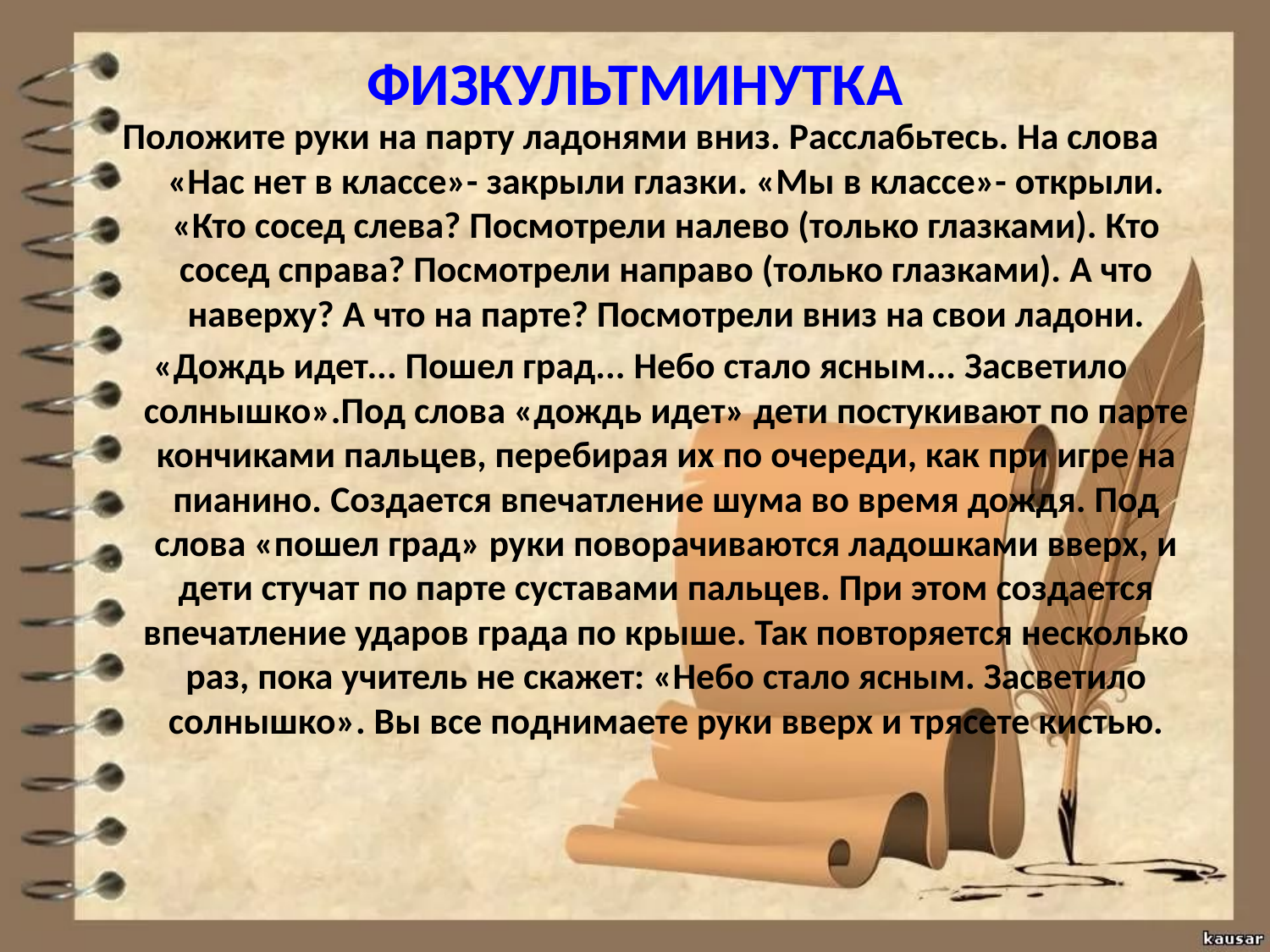

# ФИЗКУЛЬТМИНУТКА
Положите руки на парту ладонями вниз. Расслабьтесь. На слова «Нас нет в классе»- закрыли глазки. «Мы в классе»- открыли. «Кто сосед слева? Посмотрели налево (только глазками). Кто сосед справа? Посмотрели направо (только глазками). А что наверху? А что на парте? Посмотрели вниз на свои ладони.
«Дождь идет... Пошел град... Небо стало ясным... Засветило солнышко».Под слова «дождь идет» дети постукивают по парте кончиками пальцев, перебирая их по очереди, как при игре на пианино. Создается впечатление шума во время дождя. Под слова «пошел град» руки поворачиваются ладошками вверх, и дети стучат по парте суставами пальцев. При этом создается впечатление ударов града по крыше. Так повторяется несколько раз, пока учитель не скажет: «Небо стало ясным. Засветило солнышко». Вы все поднимаете руки вверх и трясете кистью.